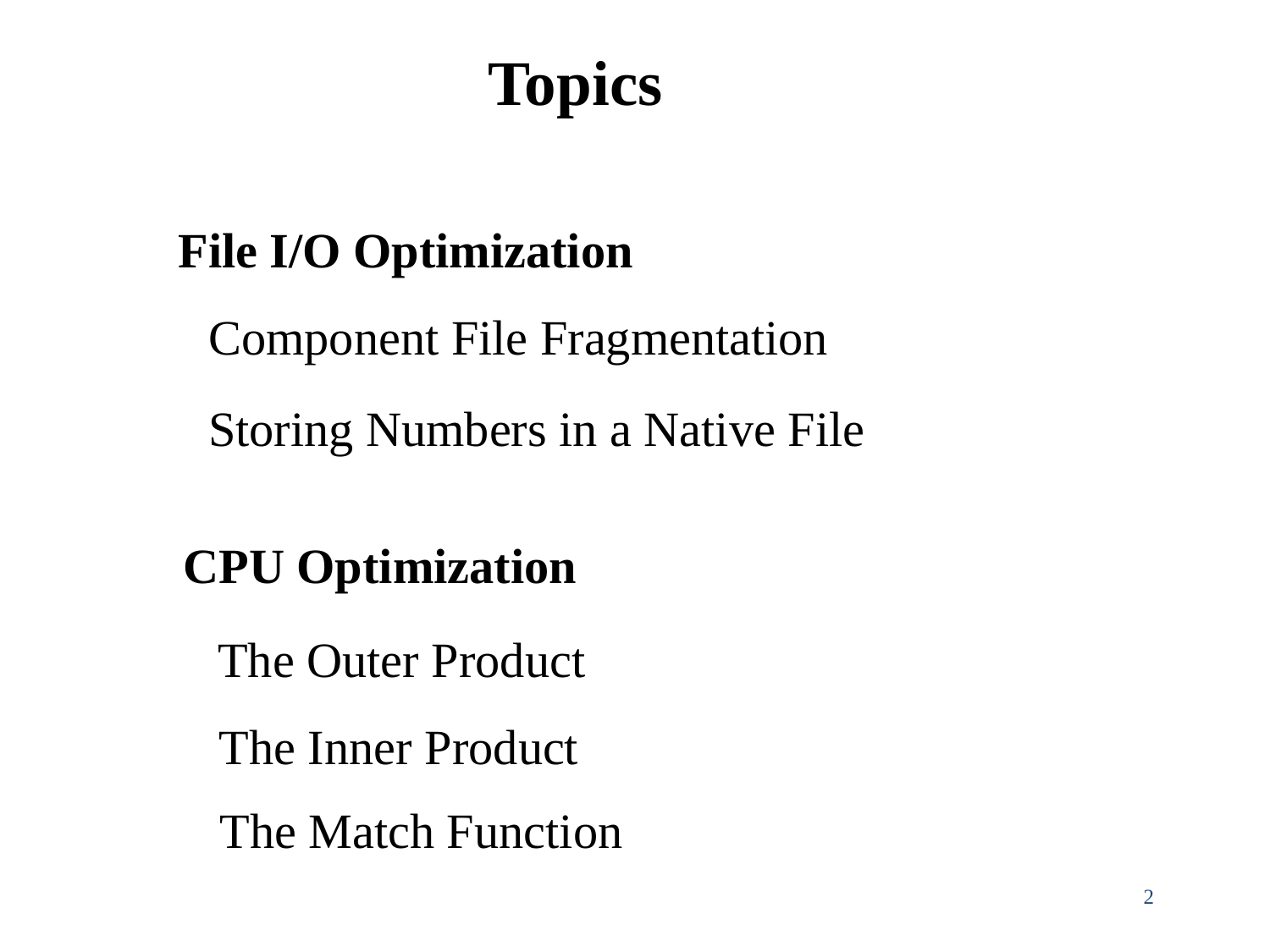

# Topics
File I/O Optimization
Component File Fragmentation
Storing Numbers in a Native File

CPU Optimization

The Outer Product
The Inner Product
The Match Function
2